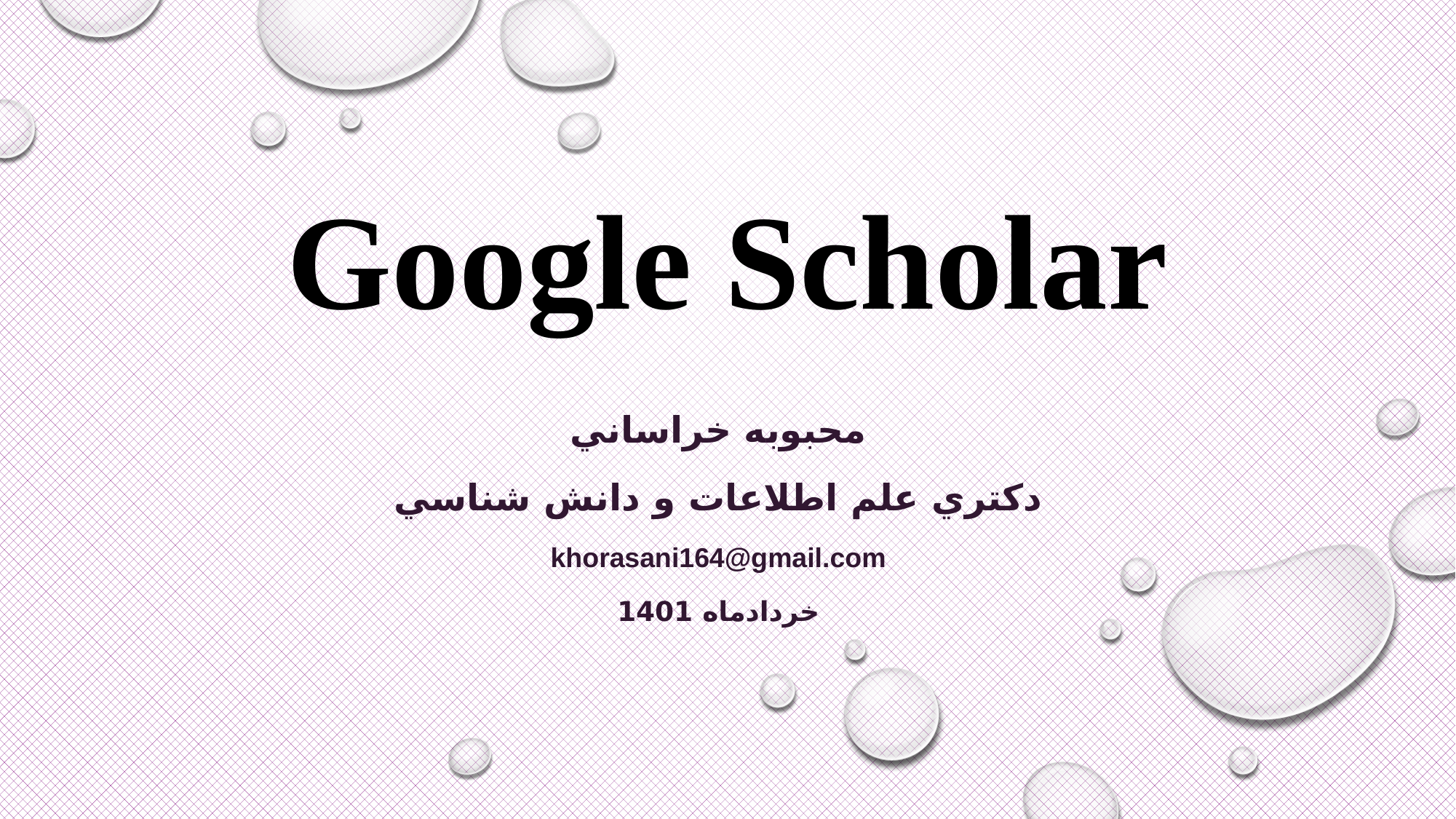

# Google Scholar
محبوبه خراساني
دكتري علم اطلاعات و دانش شناسي
khorasani164@gmail.com
خردادماه 1401